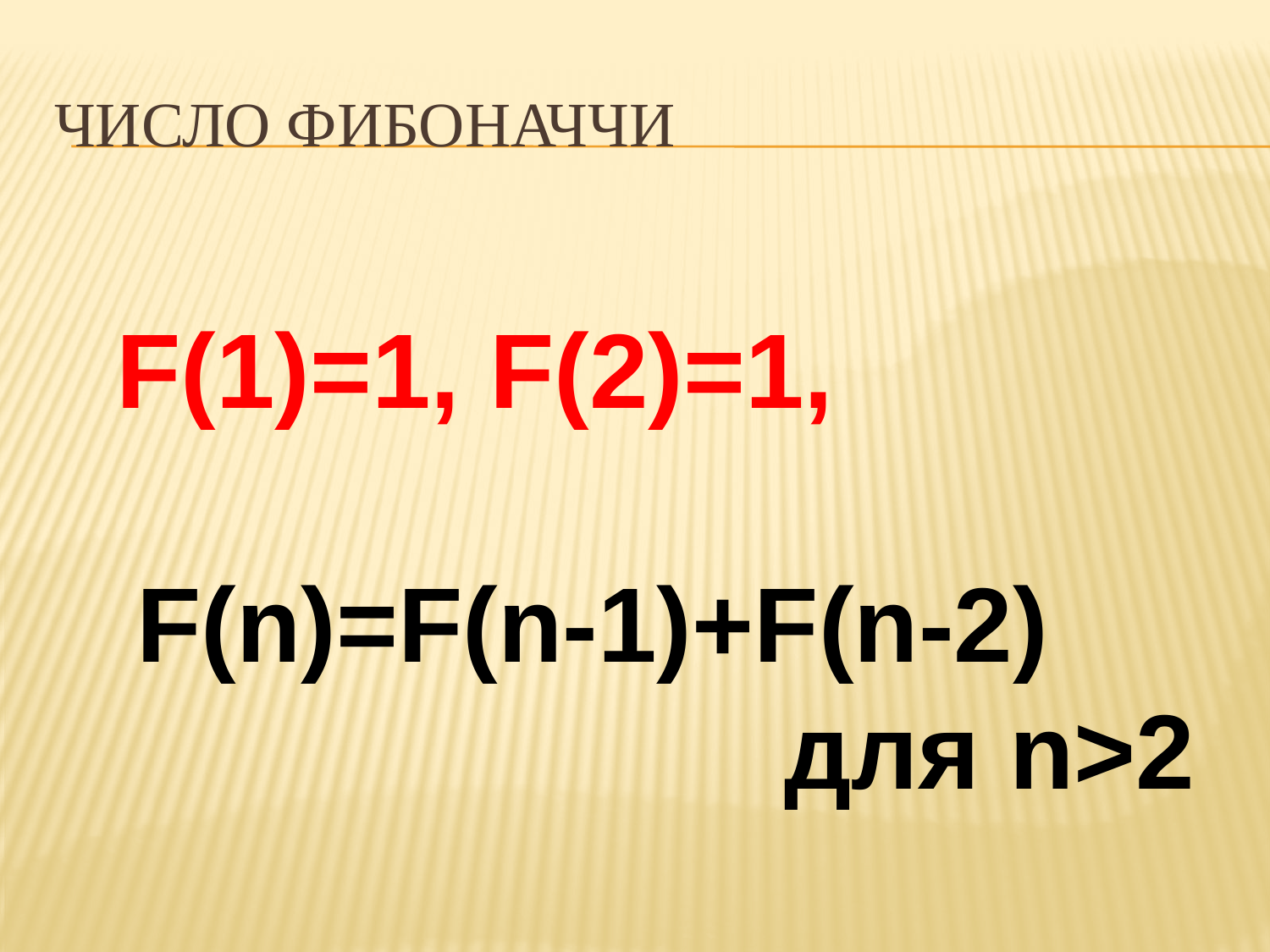

# Число Фибоначчи
 F(1)=1, F(2)=1,

 F(n)=F(n-1)+F(n-2)
                       для n>2